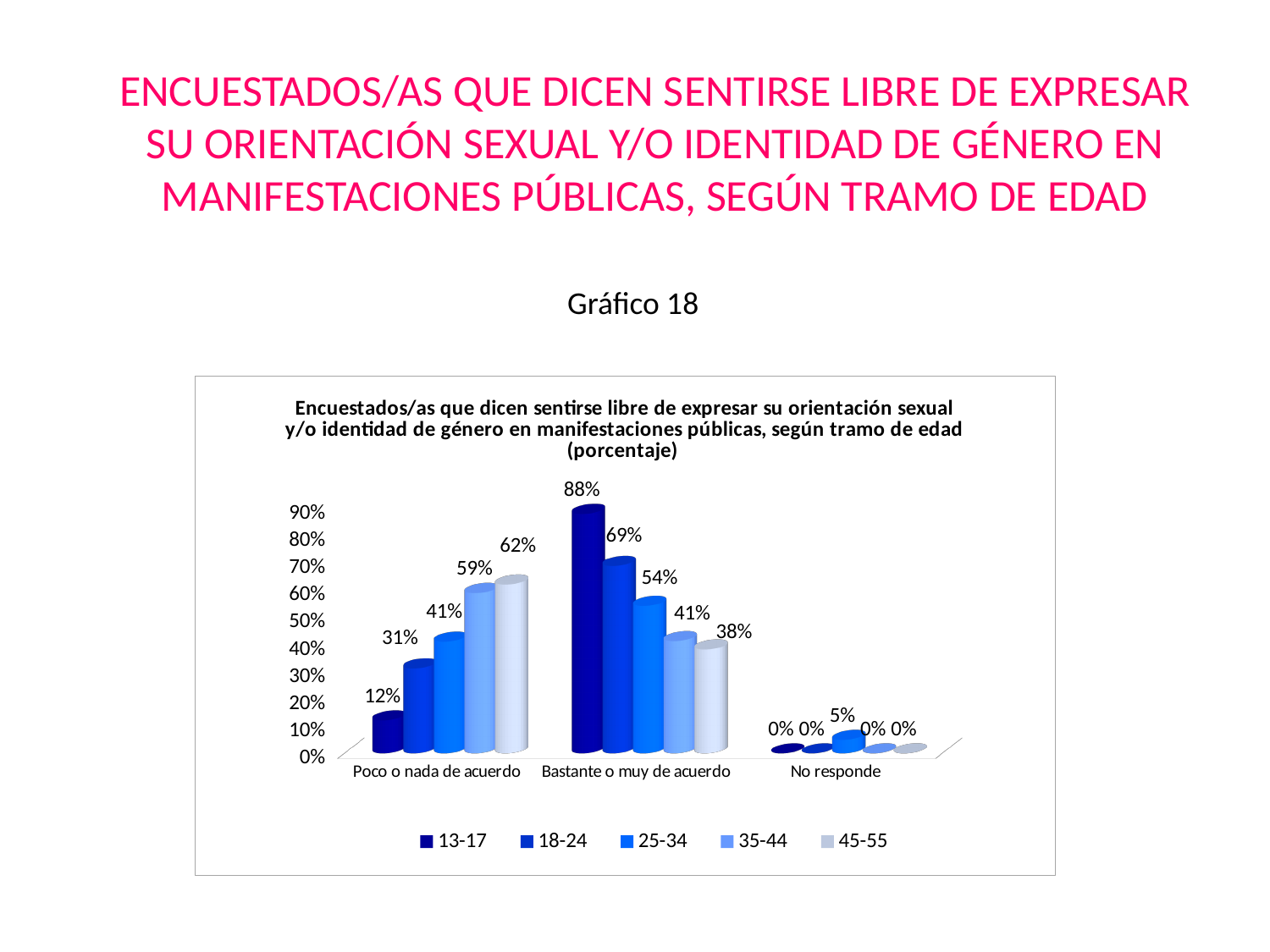

ENCUESTADOS/AS QUE DICEN SENTIRSE LIBRE DE EXPRESAR SU ORIENTACIÓN SEXUAL Y/O IDENTIDAD DE GÉNERO EN MANIFESTACIONES PÚBLICAS, SEGÚN TRAMO DE EDAD
Gráfico 18

[unsupported chart]